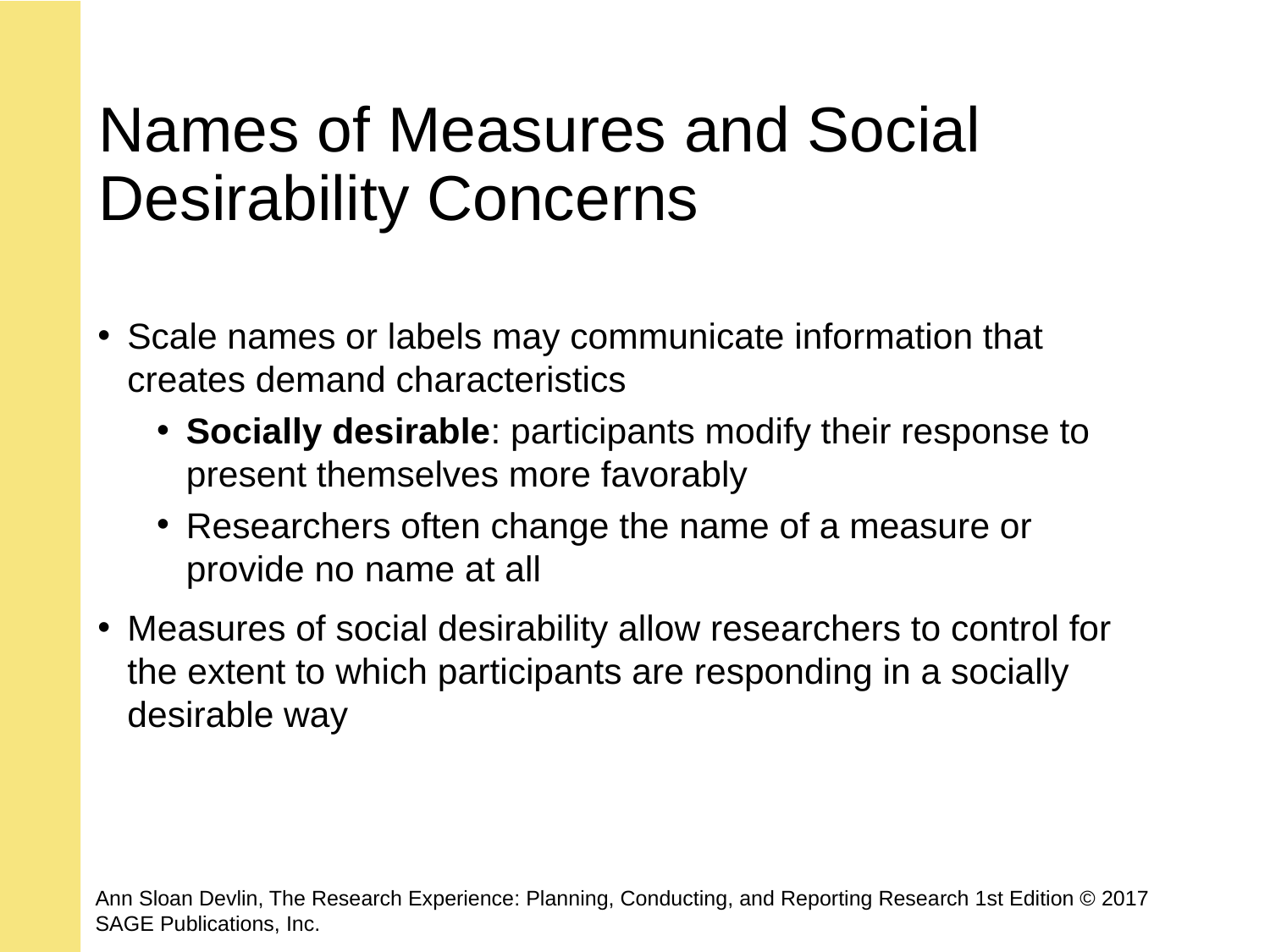

# Names of Measures and Social Desirability Concerns
Scale names or labels may communicate information that creates demand characteristics
Socially desirable: participants modify their response to present themselves more favorably
Researchers often change the name of a measure or provide no name at all
Measures of social desirability allow researchers to control for the extent to which participants are responding in a socially desirable way